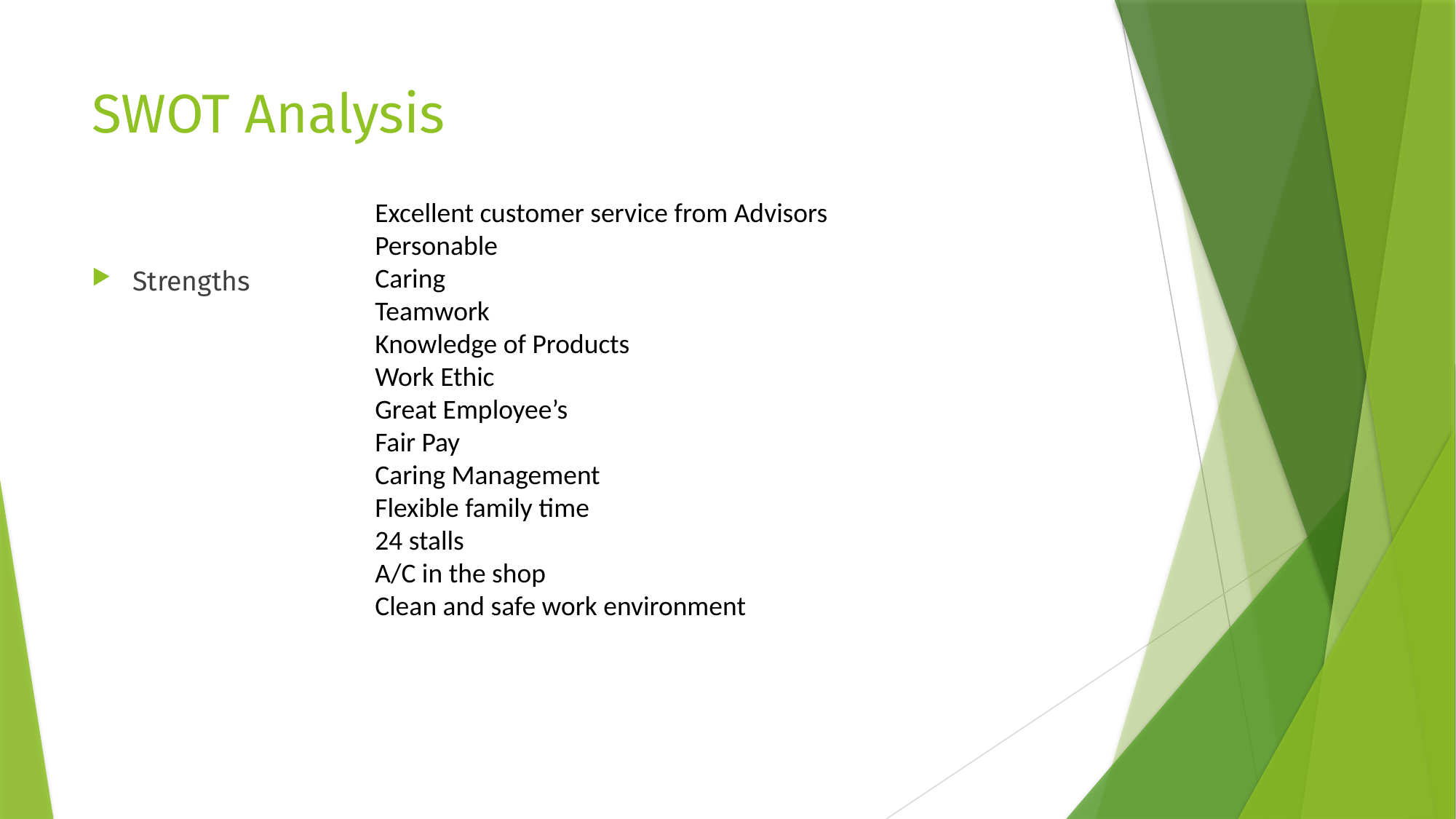

# SWOT Analysis
Excellent customer service from Advisors
Personable
Caring
Teamwork
Knowledge of Products
Work Ethic
Great Employee’s
Fair Pay
Caring Management
Flexible family time
24 stalls
A/C in the shop
Clean and safe work environment
Strengths